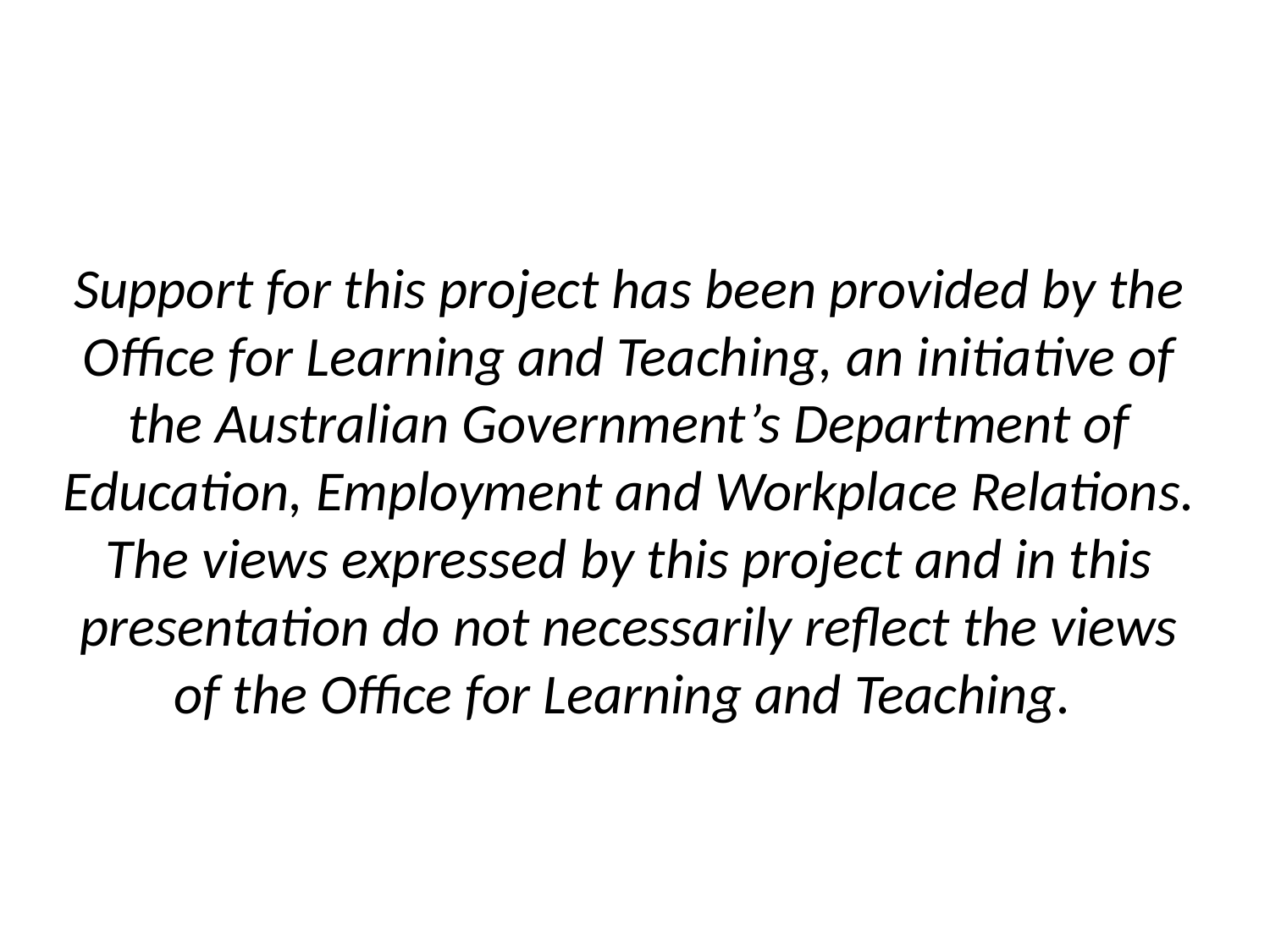

Support for this project has been provided by the Office for Learning and Teaching, an initiative of the Australian Government’s Department of Education, Employment and Workplace Relations. The views expressed by this project and in this presentation do not necessarily reflect the views of the Office for Learning and Teaching.